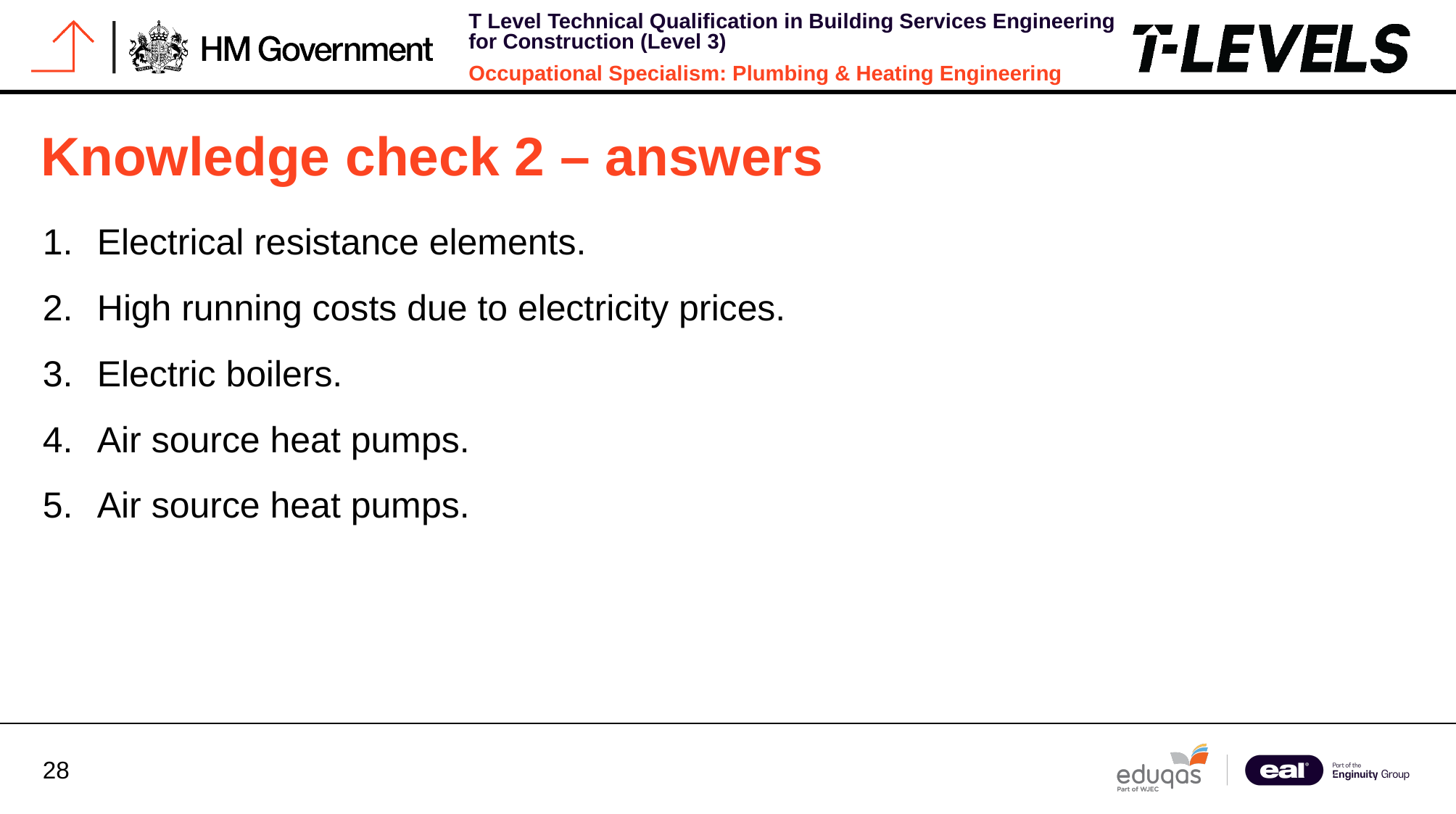

# Knowledge check 2 – answers
Electrical resistance elements.
High running costs due to electricity prices.
Electric boilers.
Air source heat pumps.
Air source heat pumps.